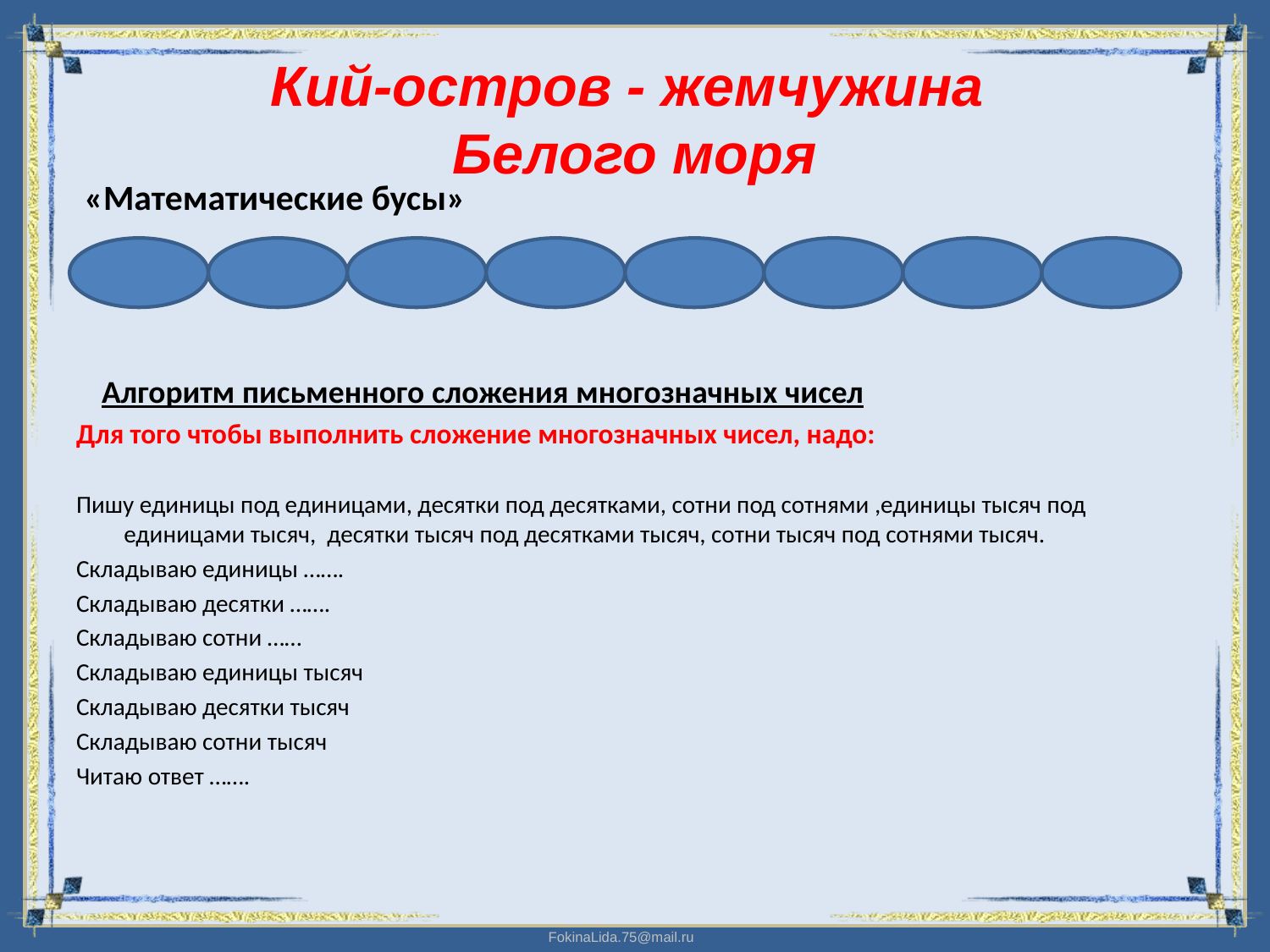

# Кий-остров - жемчужина Белого моря
 «Математические бусы»

    Алгоритм письменного сложения многозначных чисел
Для того чтобы выполнить сложение многозначных чисел, надо:

Пишу единицы под единицами, десятки под десятками, сотни под сотнями ,единицы тысяч под единицами тысяч,  десятки тысяч под десятками тысяч, сотни тысяч под сотнями тысяч.
Складываю единицы …….
Складываю десятки …….
Складываю сотни ……
Складываю единицы тысяч
Складываю десятки тысяч
Складываю сотни тысяч
Читаю ответ …….